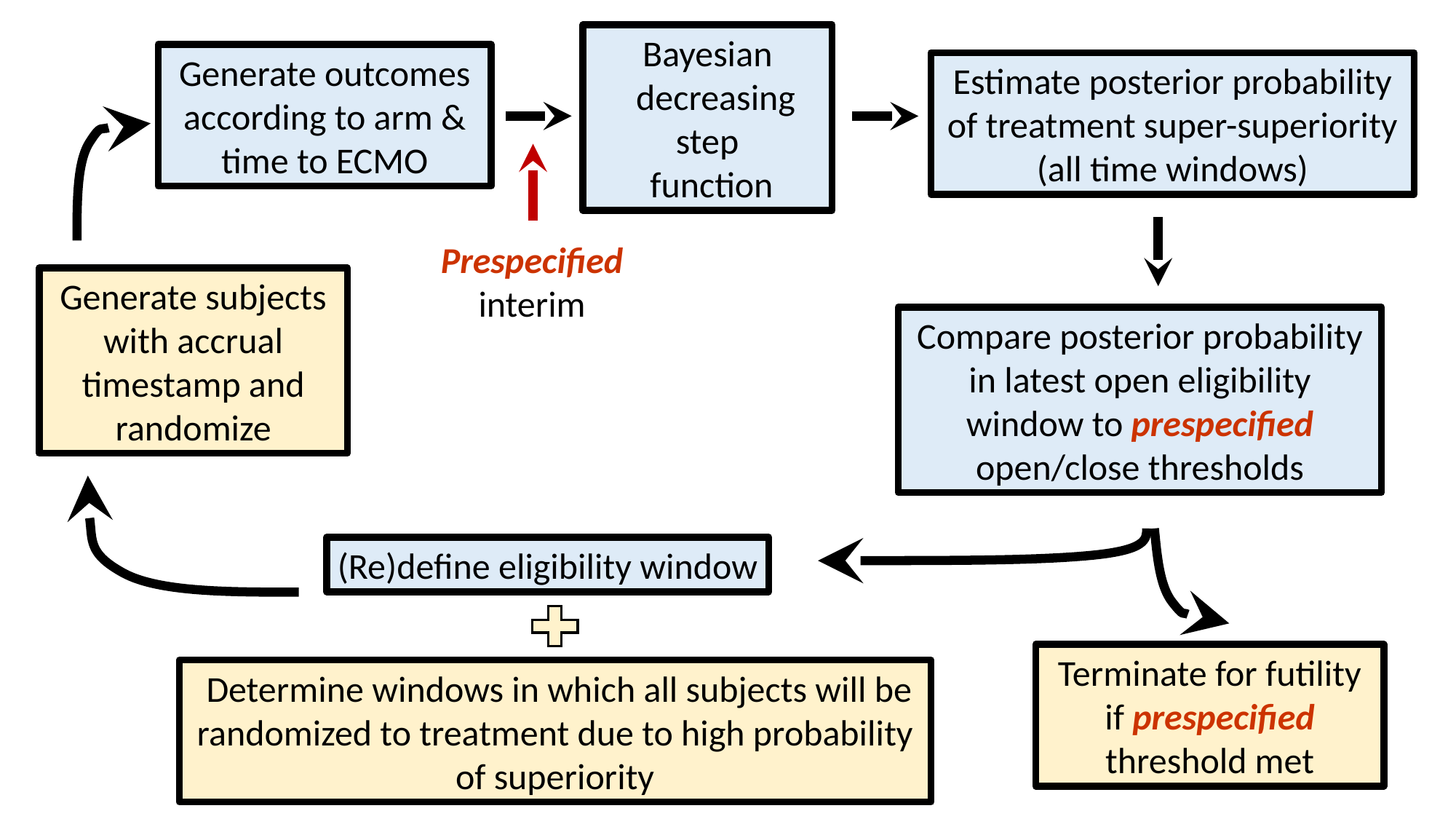

Bayesian
  decreasing step
 function
Generate outcomes according to arm & time to ECMO
Estimate posterior probability of treatment super-superiority
(all time windows)

Prespecified
interim
Generate subjects with accrual timestamp and randomize
Compare posterior probability in latest open eligibility window to prespecified open/close thresholds

(Re)define eligibility window

Terminate for futility if prespecified threshold met
 Determine windows in which all subjects will be randomized to treatment due to high probability of superiority